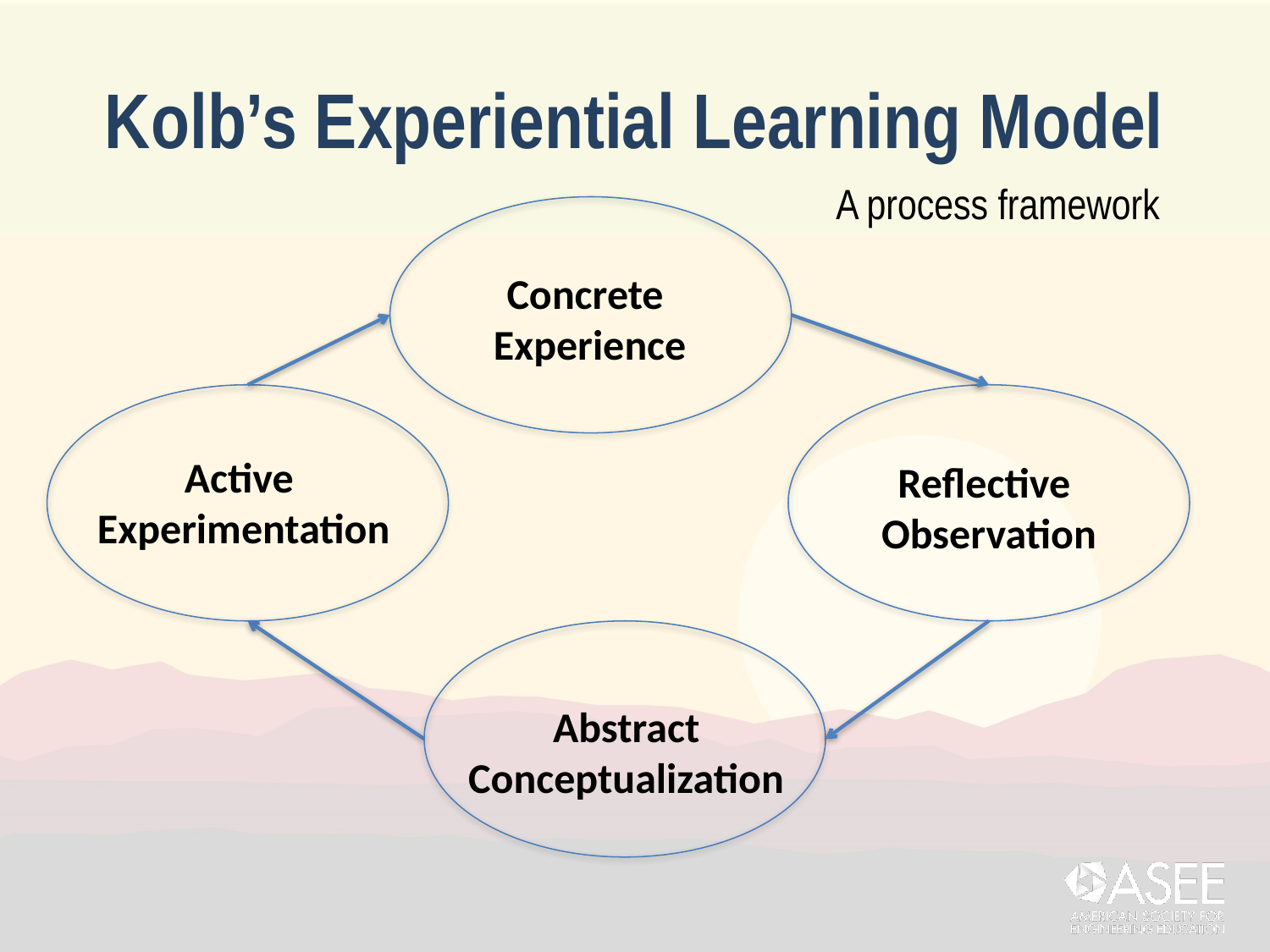

# Kolb’s Experiential Learning Model
A process framework

Concrete
Experience
Active
Experimentation
Reflective
Observation
Abstract Conceptualization